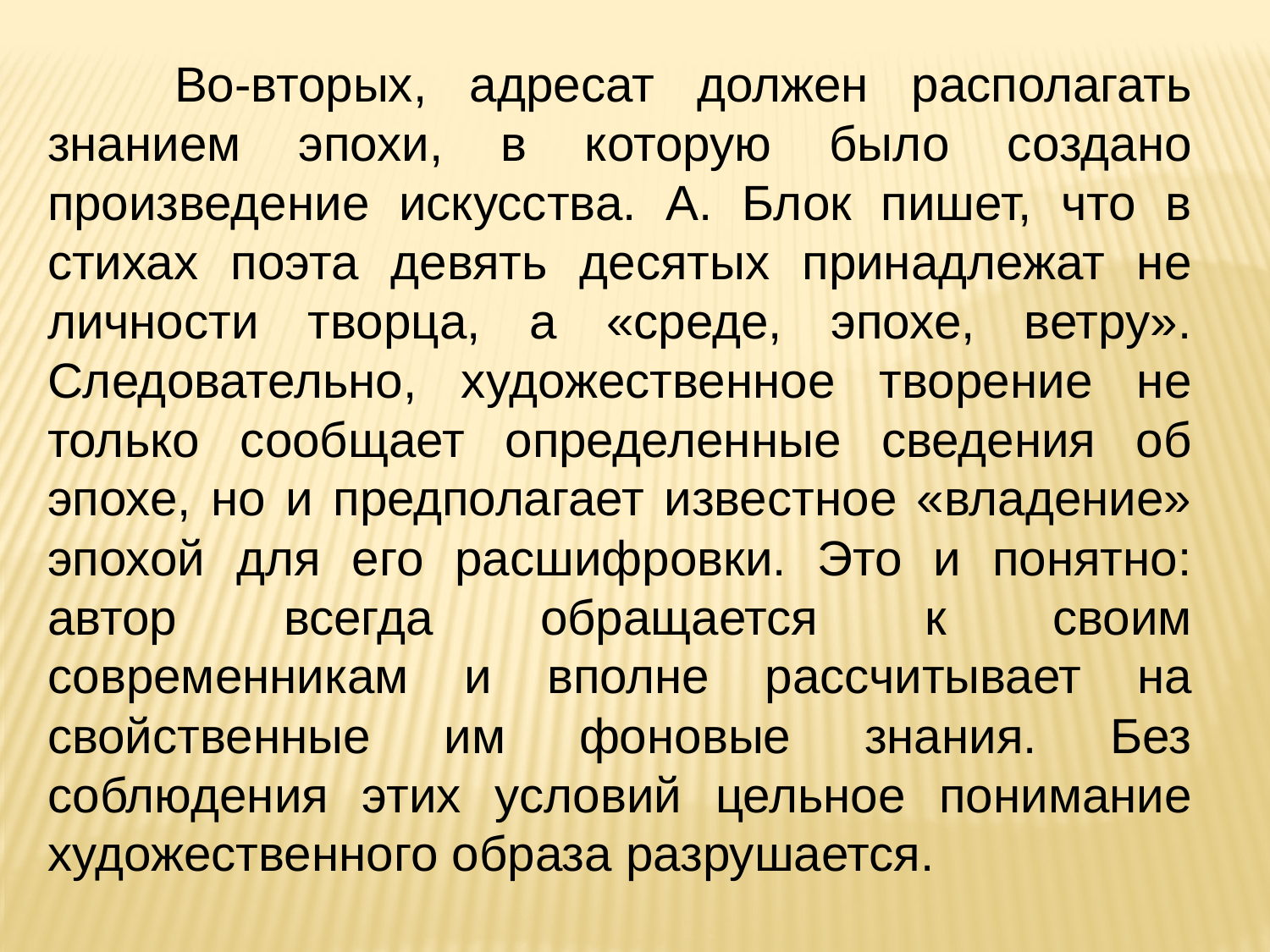

Во-вторых, адресат должен располагать знанием эпохи, в которую было создано произведение искусства. А. Блок пишет, что в стихах поэта девять десятых принадлежат не личности творца, а «среде, эпохе, ветру». Следовательно, художественное творение не только сообщает определенные сведения об эпохе, но и предполагает известное «владение» эпохой для его расшифровки. Это и понятно: автор всегда обращается к своим современникам и вполне рассчитывает на свойственные им фоновые знания. Без соблюдения этих условий цельное понимание художественного образа разрушается.